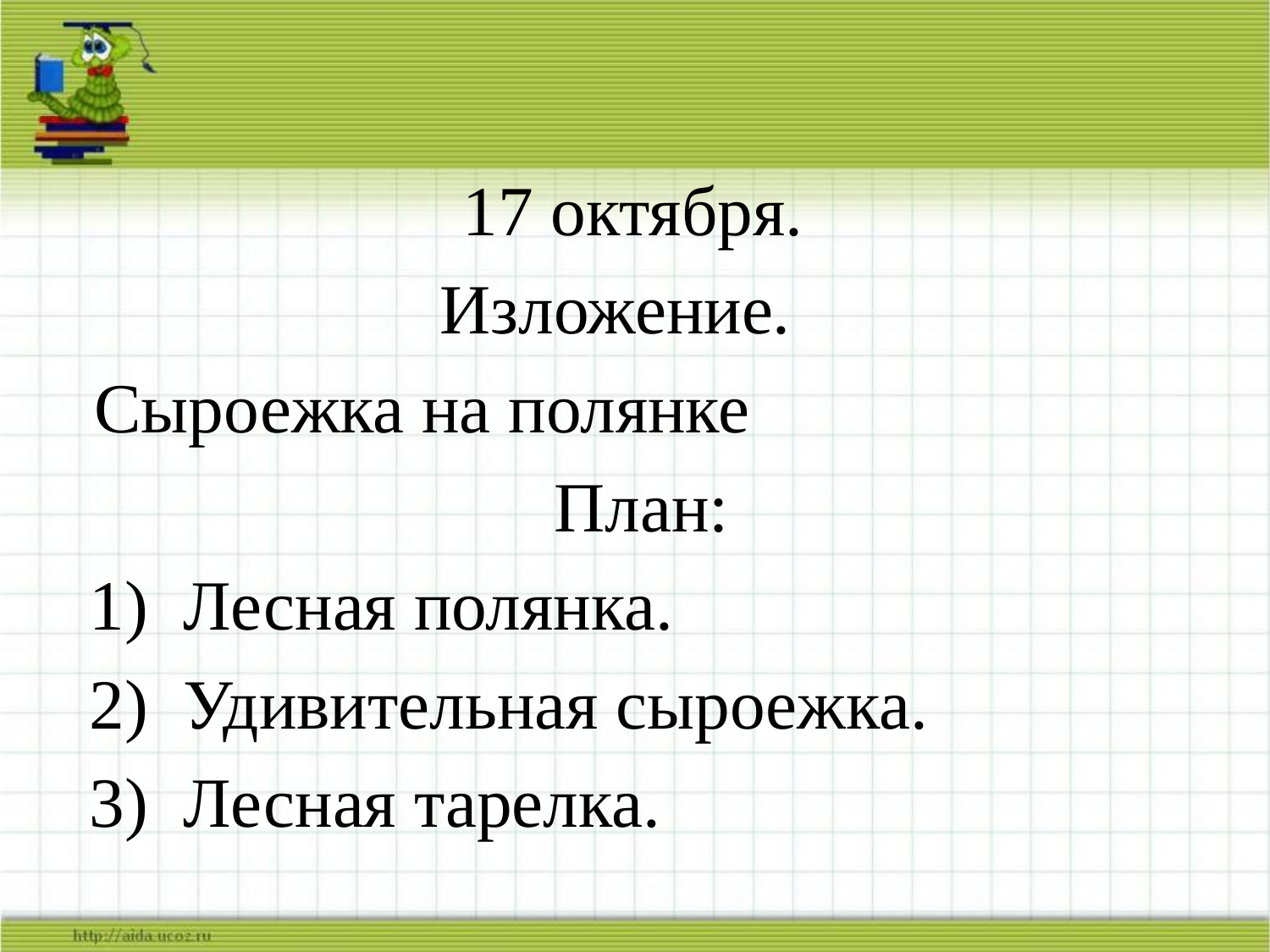

17 октября.
Изложение.
Сыроежка на полянке
 План:
 1)  Лесная полянка.
 2)  Удивительная сыроежка.
 3)  Лесная тарелка.
#